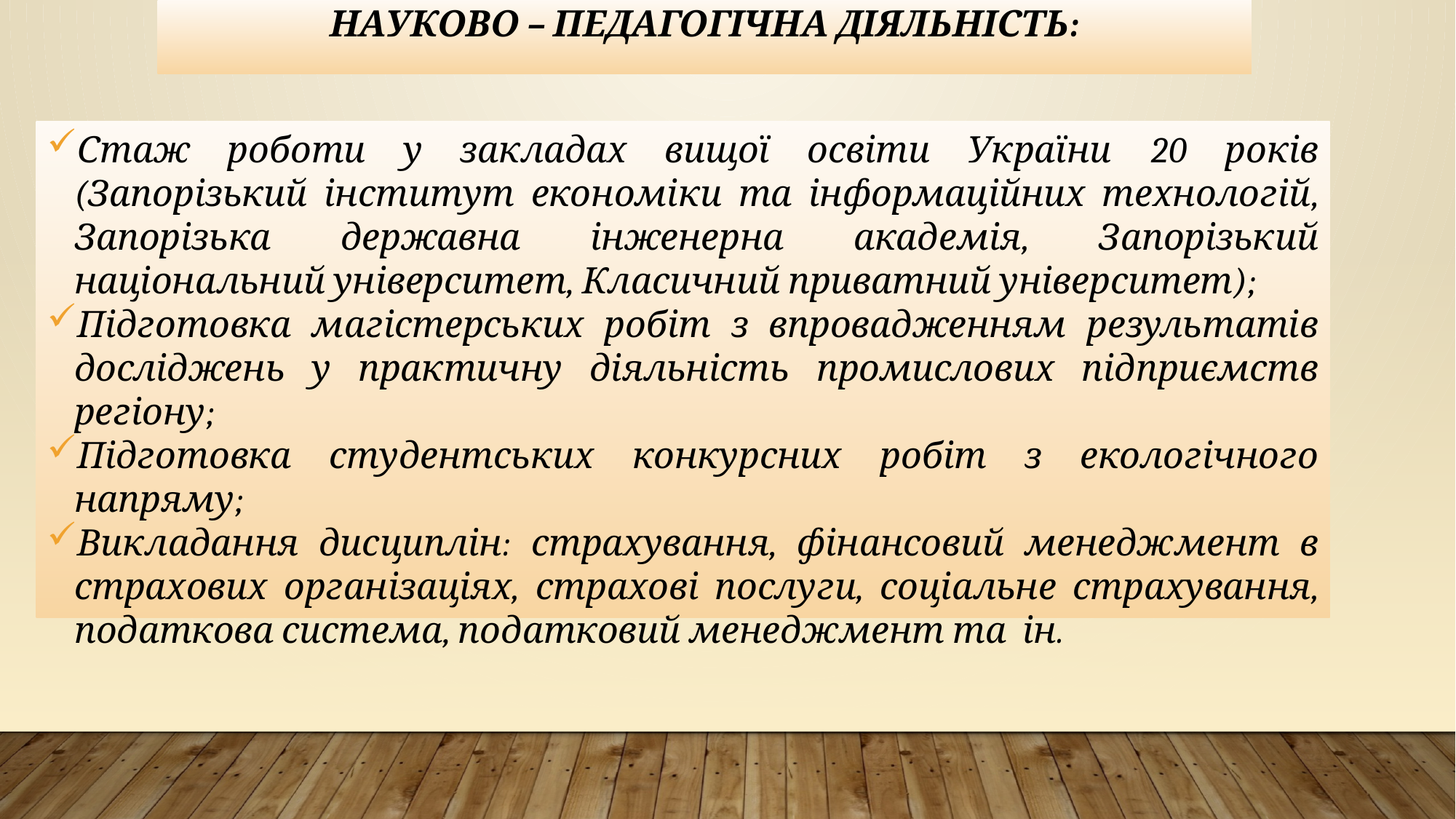

# Науково – педагогічна діяльність:
Стаж роботи у закладах вищої освіти України 20 років (Запорізький інститут економіки та інформаційних технологій, Запорізька державна інженерна академія, Запорізький національний університет, Класичний приватний університет);
Підготовка магістерських робіт з впровадженням результатів досліджень у практичну діяльність промислових підприємств регіону;
Підготовка студентських конкурсних робіт з екологічного напряму;
Викладання дисциплін: страхування, фінансовий менеджмент в страхових організаціях, страхові послуги, соціальне страхування, податкова система, податковий менеджмент та  ін.